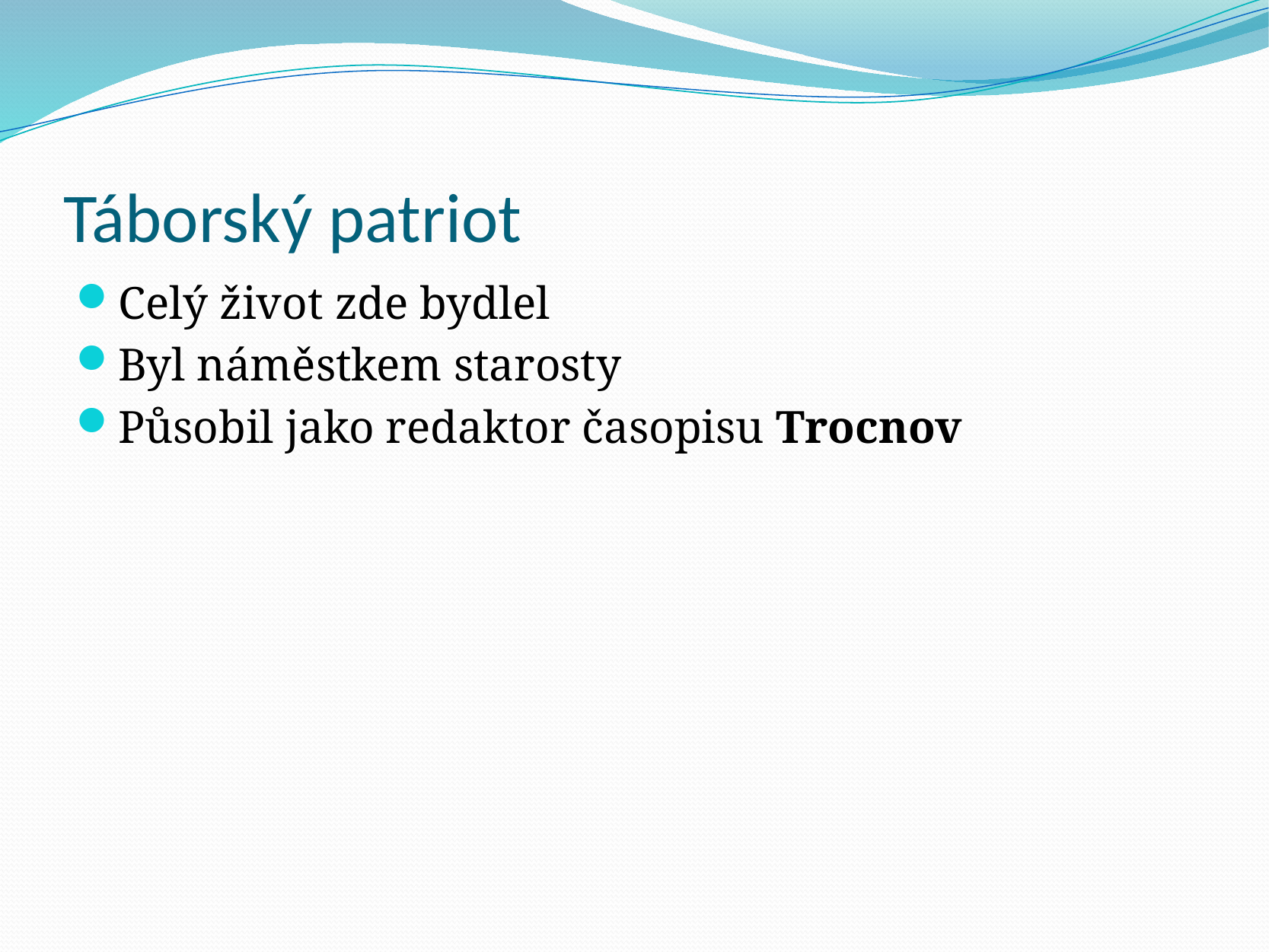

# Táborský patriot
Celý život zde bydlel
Byl náměstkem starosty
Působil jako redaktor časopisu Trocnov